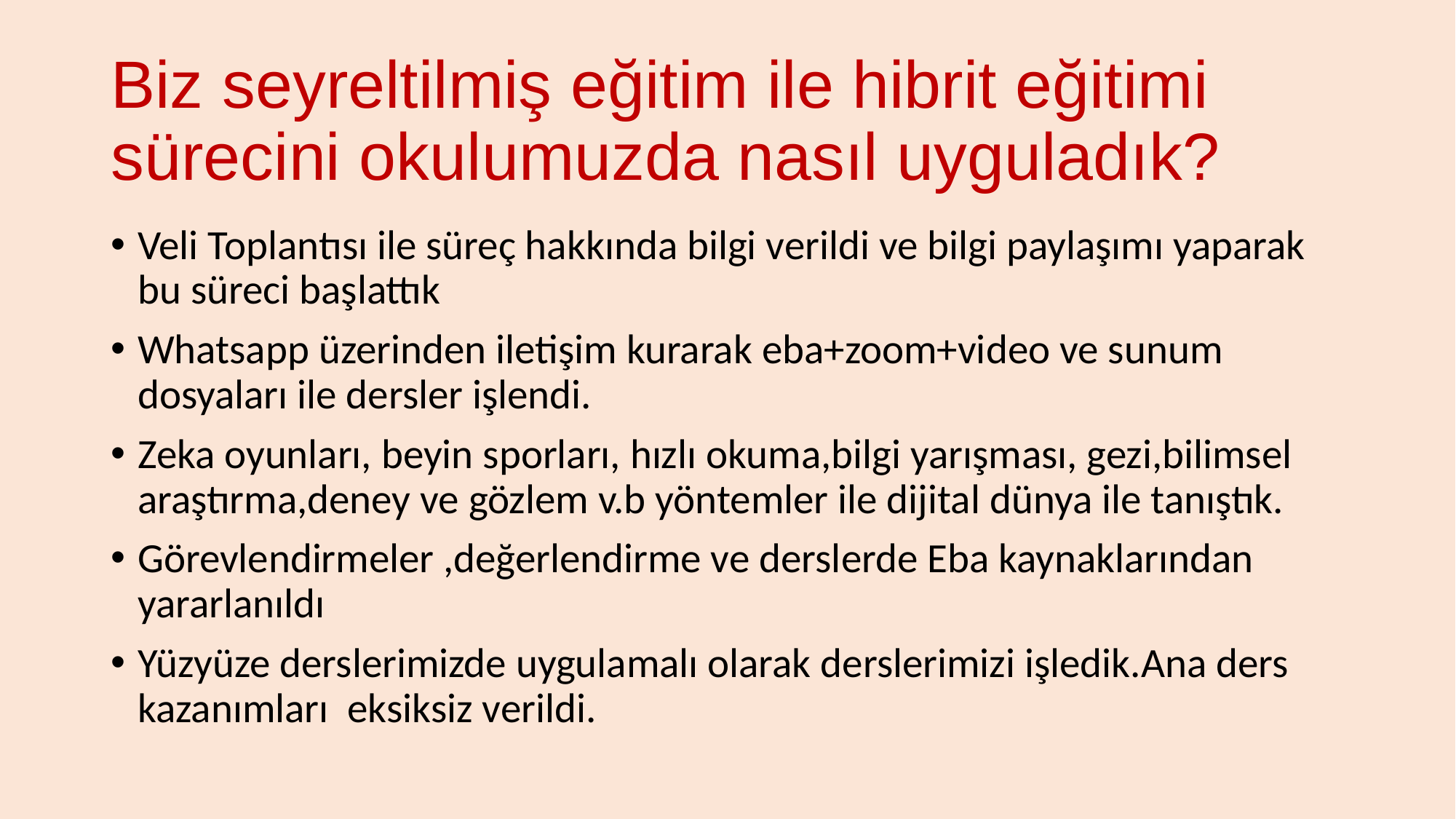

# Biz seyreltilmiş eğitim ile hibrit eğitimi sürecini okulumuzda nasıl uyguladık?
Veli Toplantısı ile süreç hakkında bilgi verildi ve bilgi paylaşımı yaparak bu süreci başlattık
Whatsapp üzerinden iletişim kurarak eba+zoom+video ve sunum dosyaları ile dersler işlendi.
Zeka oyunları, beyin sporları, hızlı okuma,bilgi yarışması, gezi,bilimsel araştırma,deney ve gözlem v.b yöntemler ile dijital dünya ile tanıştık.
Görevlendirmeler ,değerlendirme ve derslerde Eba kaynaklarından yararlanıldı
Yüzyüze derslerimizde uygulamalı olarak derslerimizi işledik.Ana ders kazanımları  eksiksiz verildi.